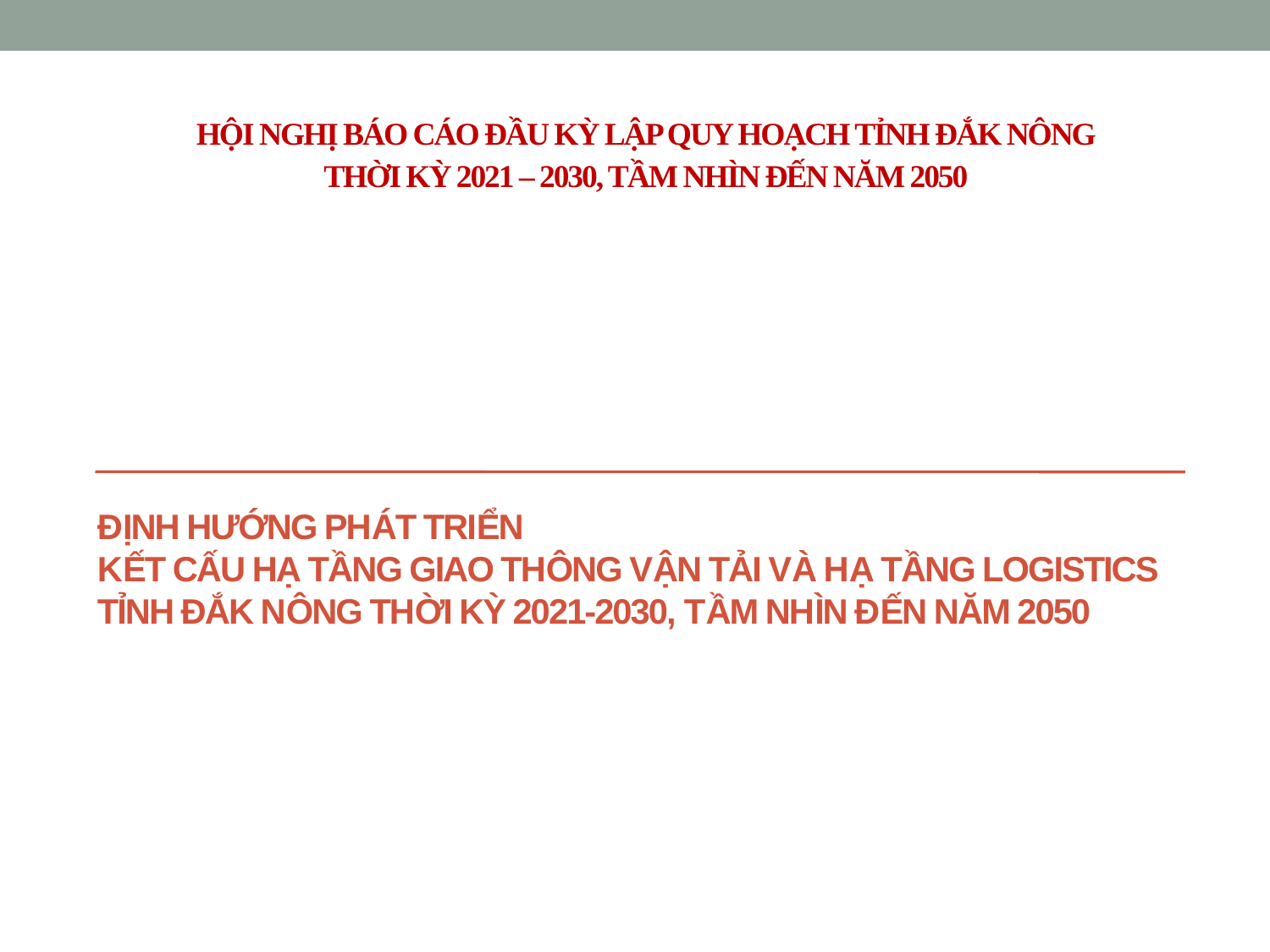

Hội nghị báo cáo đầu kỳ lập Quy hoạch tỉnh Đắk Nông
thời kỳ 2021 – 2030, tầm nhìn đến năm 2050
# ĐỊNH HƯỚNG PHÁT TRIỂN KẾT CẤU HẠ TẦNG GIAO THÔNG VẬN TẢI VÀ HẠ TẦNG LOGISTICS TỈNH ĐẮK NÔNG THỜI KỲ 2021-2030, TẦM NHÌN ĐẾN NĂM 2050